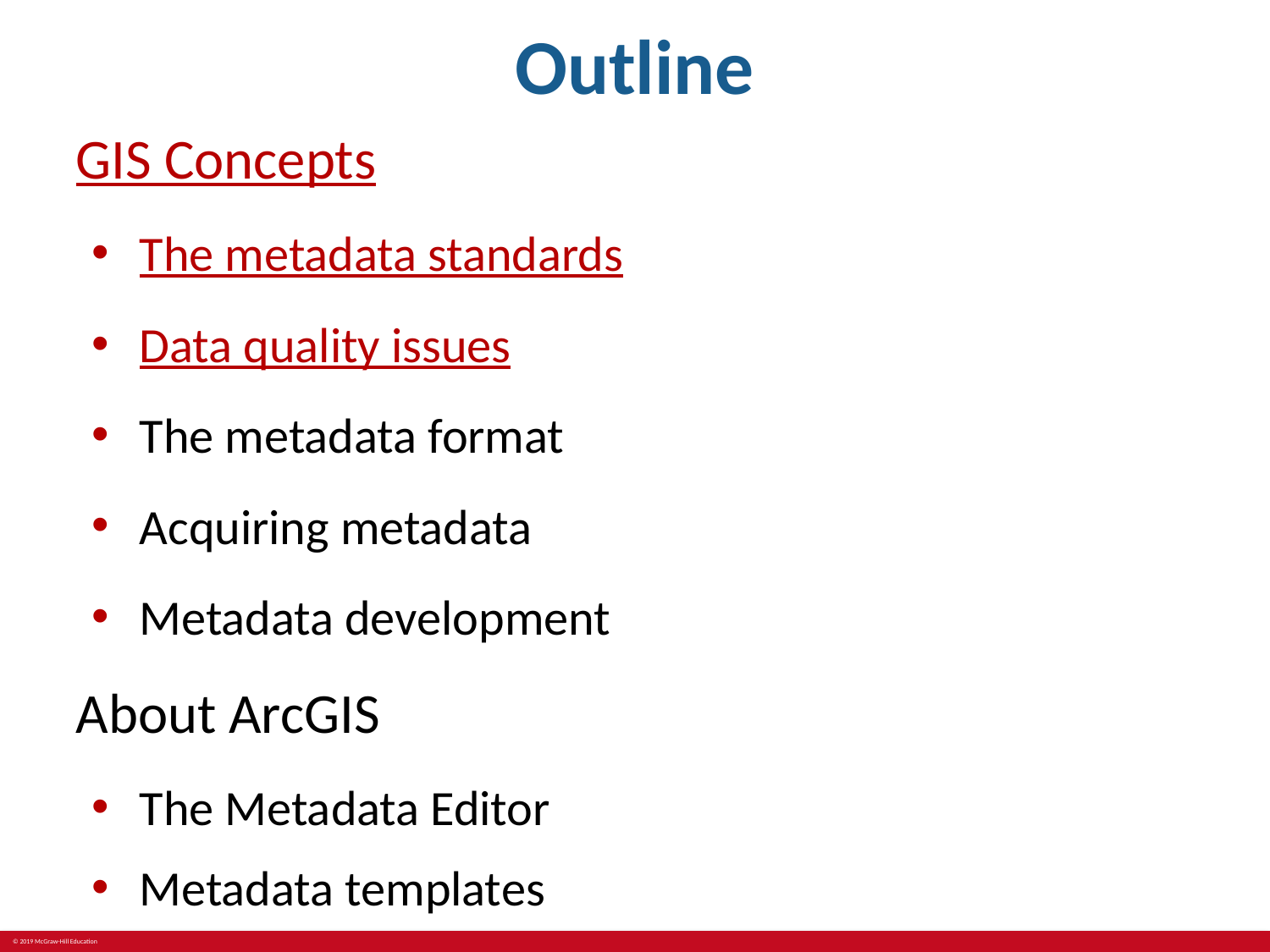

# Outline
GIS Concepts
The metadata standards
Data quality issues
The metadata format
Acquiring metadata
Metadata development
About ArcGIS
The Metadata Editor
Metadata templates